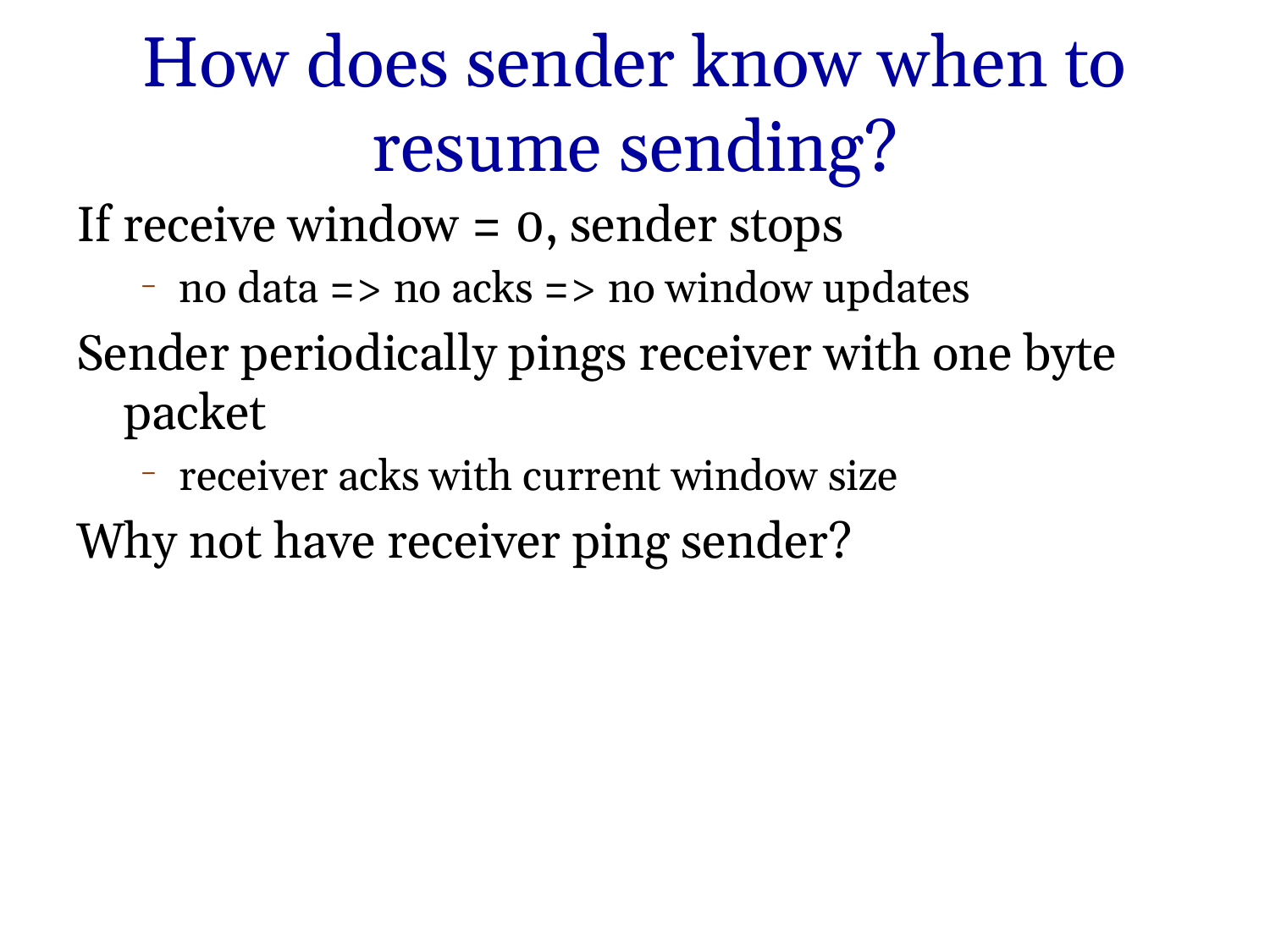

# How does sender know when to resume sending?
If receive window = 0, sender stops
no data => no acks => no window updates
Sender periodically pings receiver with one byte packet
receiver acks with current window size
Why not have receiver ping sender?